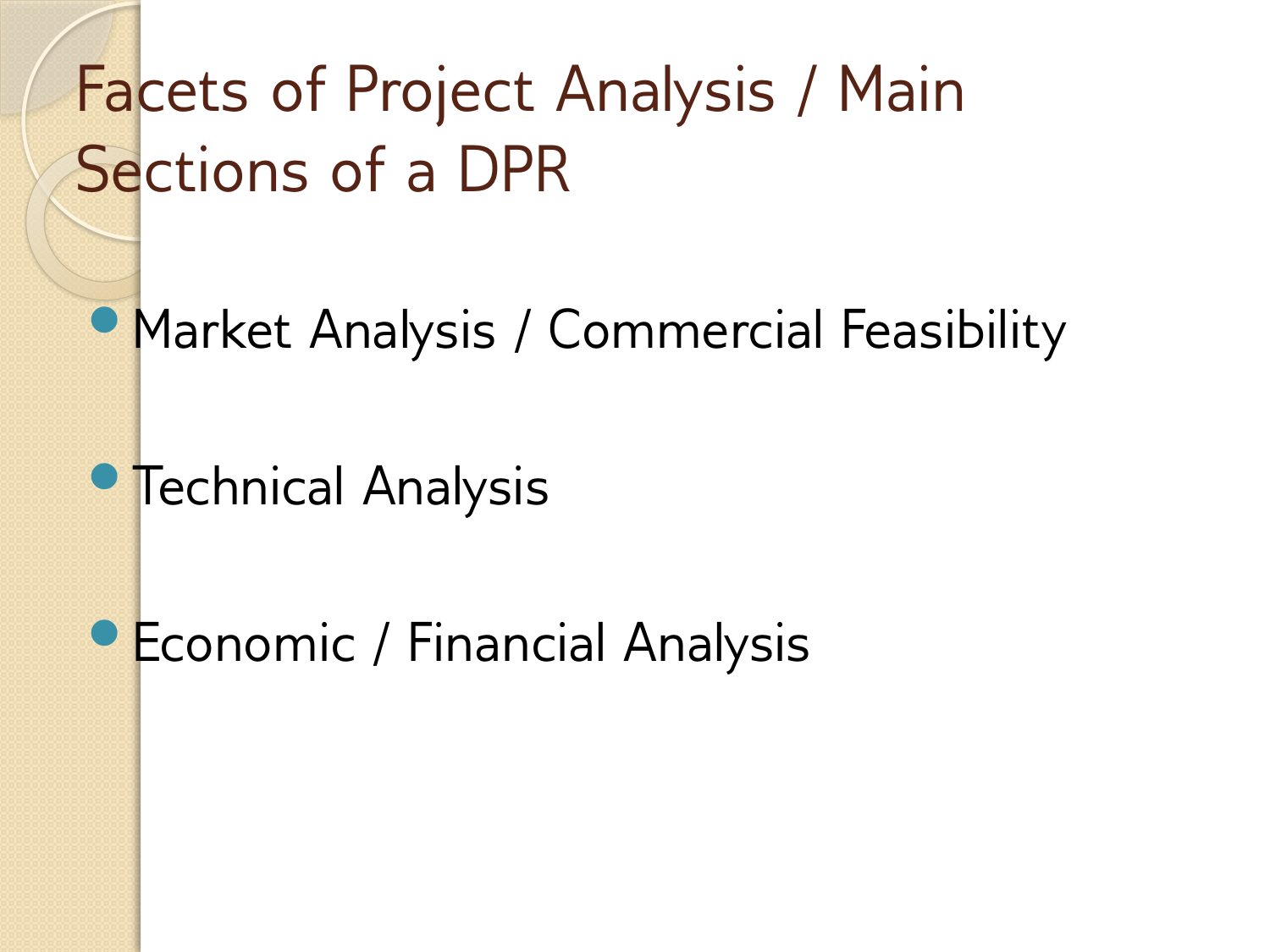

# Facets of Project Analysis / Main Sections of a DPR
Market Analysis / Commercial Feasibility

Technical Analysis

Economic / Financial Analysis